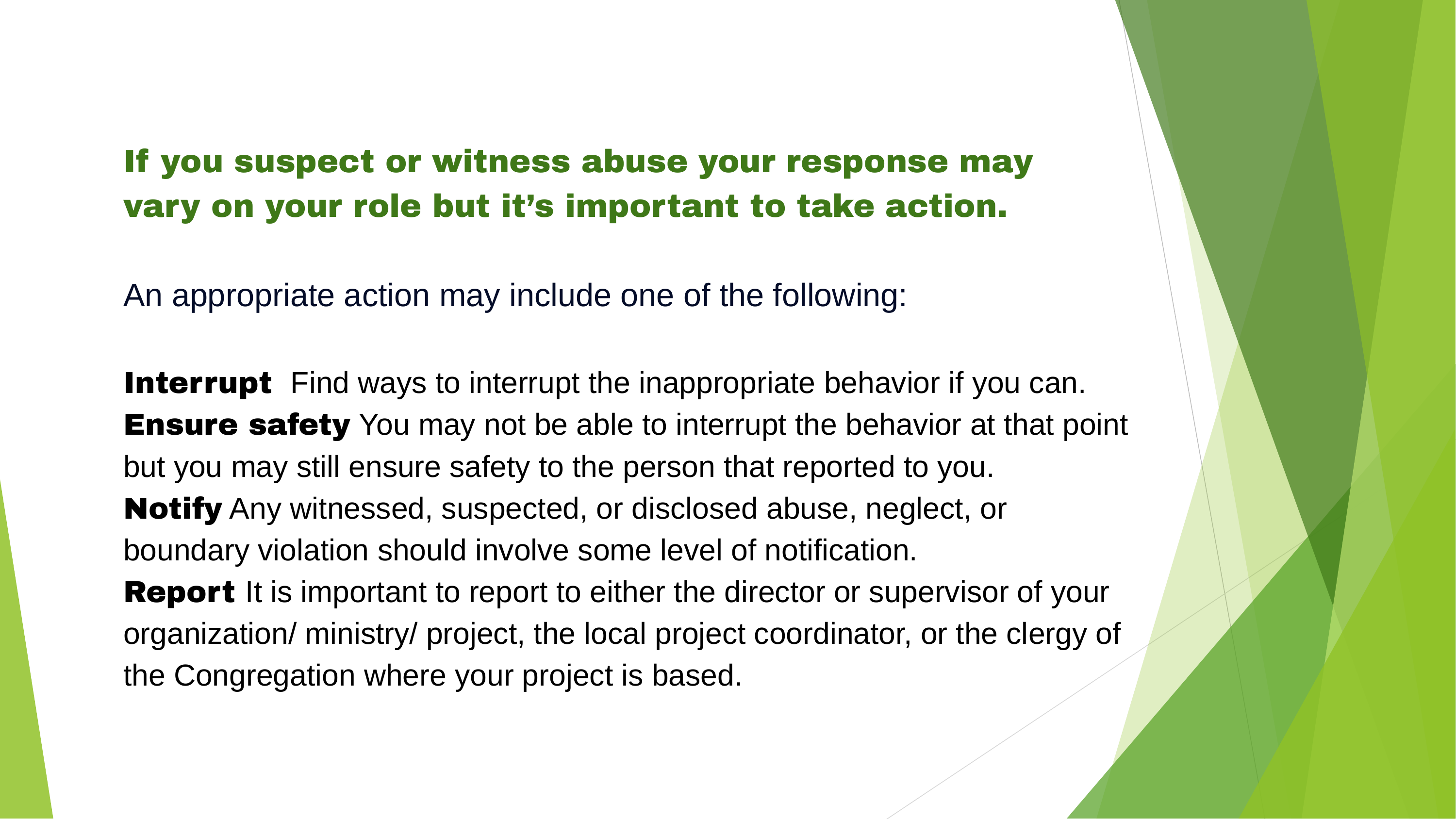

If you suspect or witness abuse your response may
vary on your role but it’s important to take action.

An appropriate action may include one of the following:

Interrupt  Find ways to interrupt the inappropriate behavior if you can.
Ensure safety You may not be able to interrupt the behavior at that point but you may still ensure safety to the person that reported to you.
Notify Any witnessed, suspected, or disclosed abuse, neglect, or boundary violation should involve some level of notification.
Report It is important to report to either the director or supervisor of your organization/ ministry/ project, the local project coordinator, or the clergy of the Congregation where your project is based.